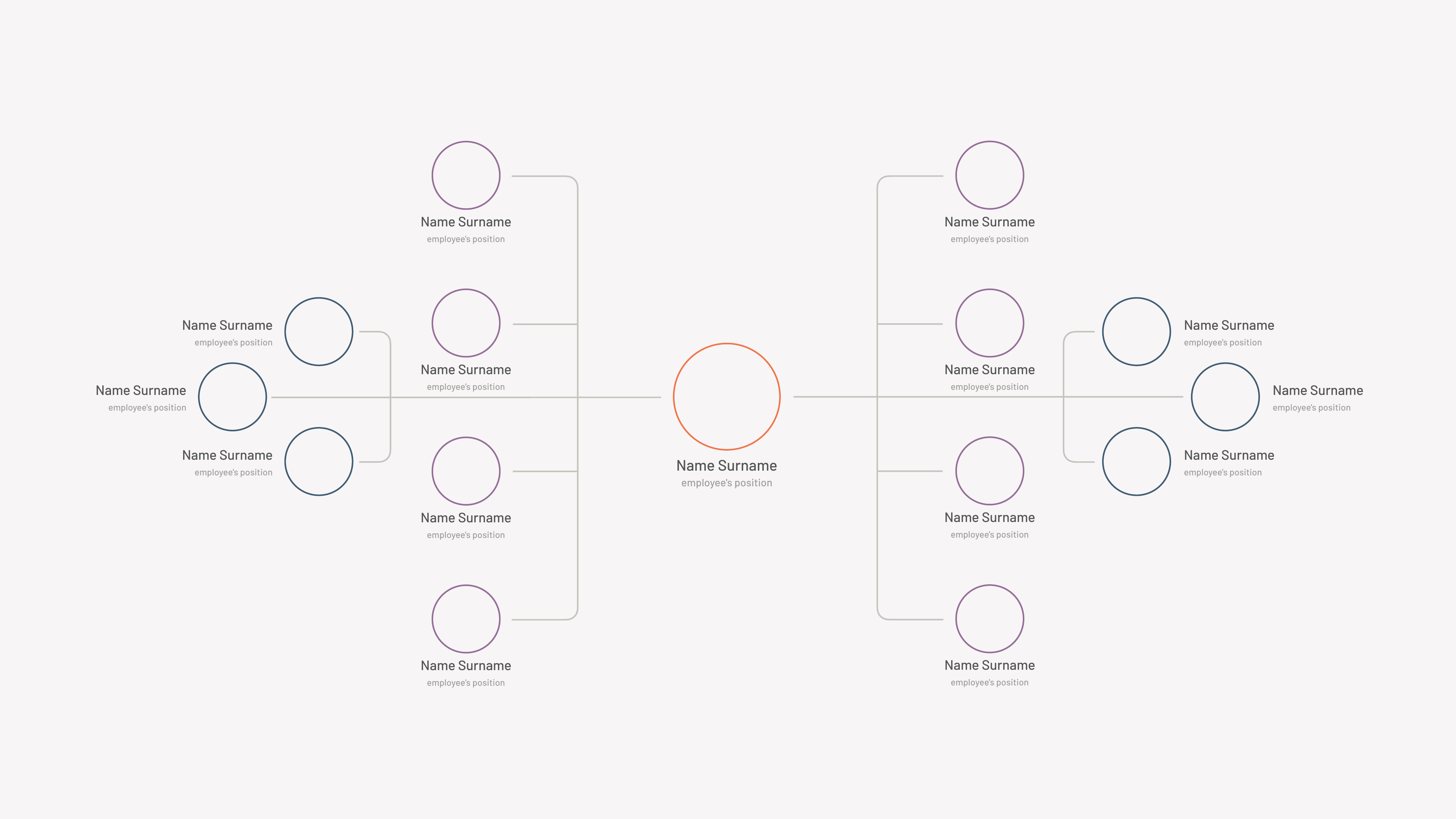

Name Surname
Name Surname
employee's position
employee's position

Name Surname
Name Surname

employee's position
employee's position

Name Surname
Name Surname

employee's position
employee's position
Name Surname
Name Surname

employee's position
employee's position

Name Surname
Name Surname
Name Surname
employee's position
employee's position

employee's position
Name Surname
Name Surname
employee's position
employee's position

Name Surname
Name Surname
employee's position
employee's position